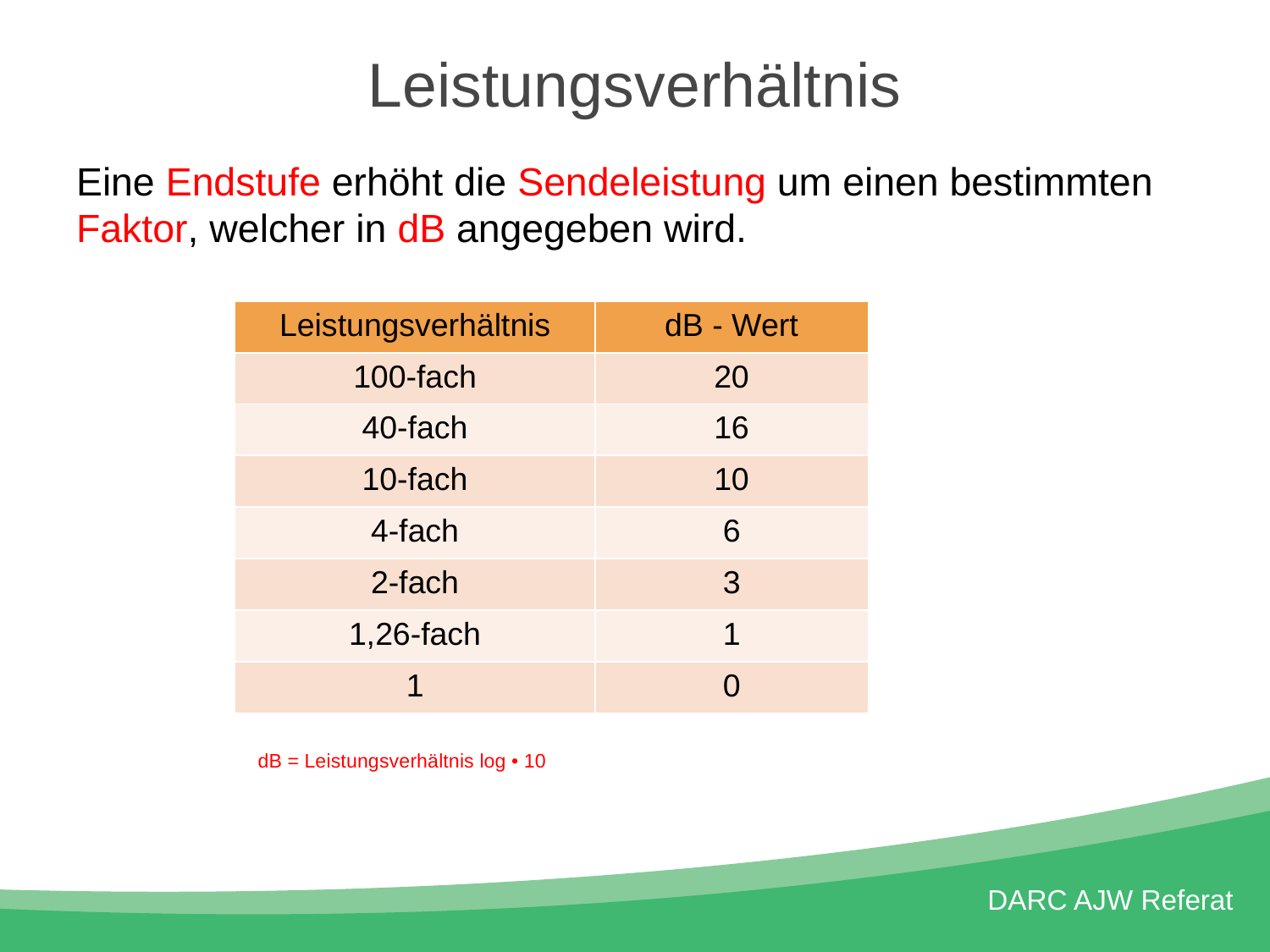

# Leistungsverhältnis
Eine Endstufe erhöht die Sendeleistung um einen bestimmten Faktor, welcher in dB angegeben wird.

                                 dB = Leistungsverhältnis log • 10

| Leistungsverhältnis | dB - Wert |
| --- | --- |
| 100-fach | 20 |
| 40-fach | 16 |
| 10-fach | 10 |
| 4-fach | 6 |
| 2-fach | 3 |
| 1,26-fach | 1 |
| 1 | 0 |